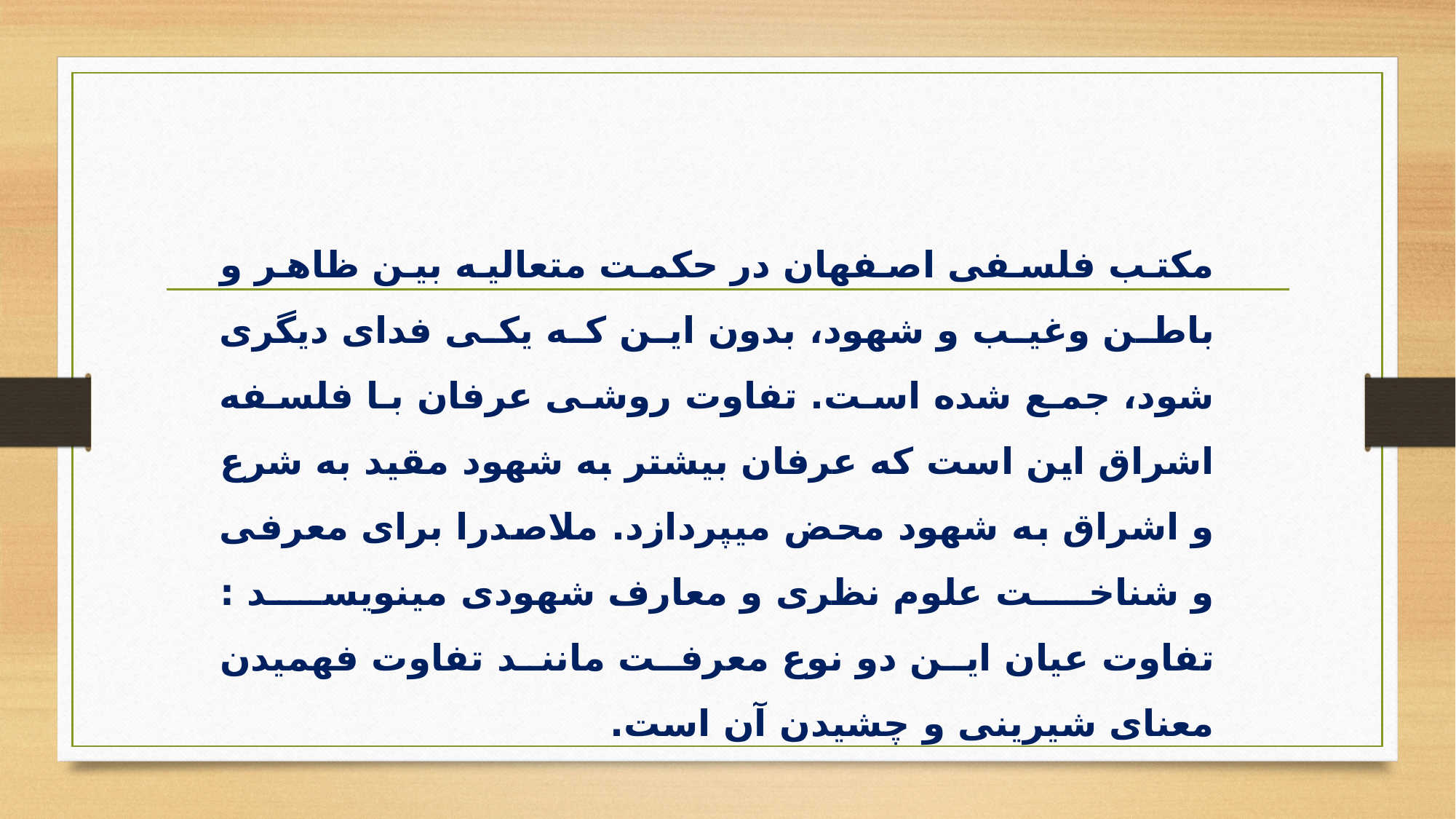

مکتب فلسفی اصفهان در حکمت متعالیه بین ظاهر و باطن وغیب و شهود، بدون این که یکی فدای دیگری شود، جمع شده است. تفاوت روشی عرفان با فلسفه اشراق این است که عرفان بیشتر به شهود مقید به شرع و اشراق به شهود محض می­پردازد. ملاصدرا برای معرفی و شناخت علوم نظری و معارف شهودی می­نویسد : تفاوت عیان این دو نوع معرفت مانند تفاوت فهمیدن معنای شیرینی و چشیدن آن است.